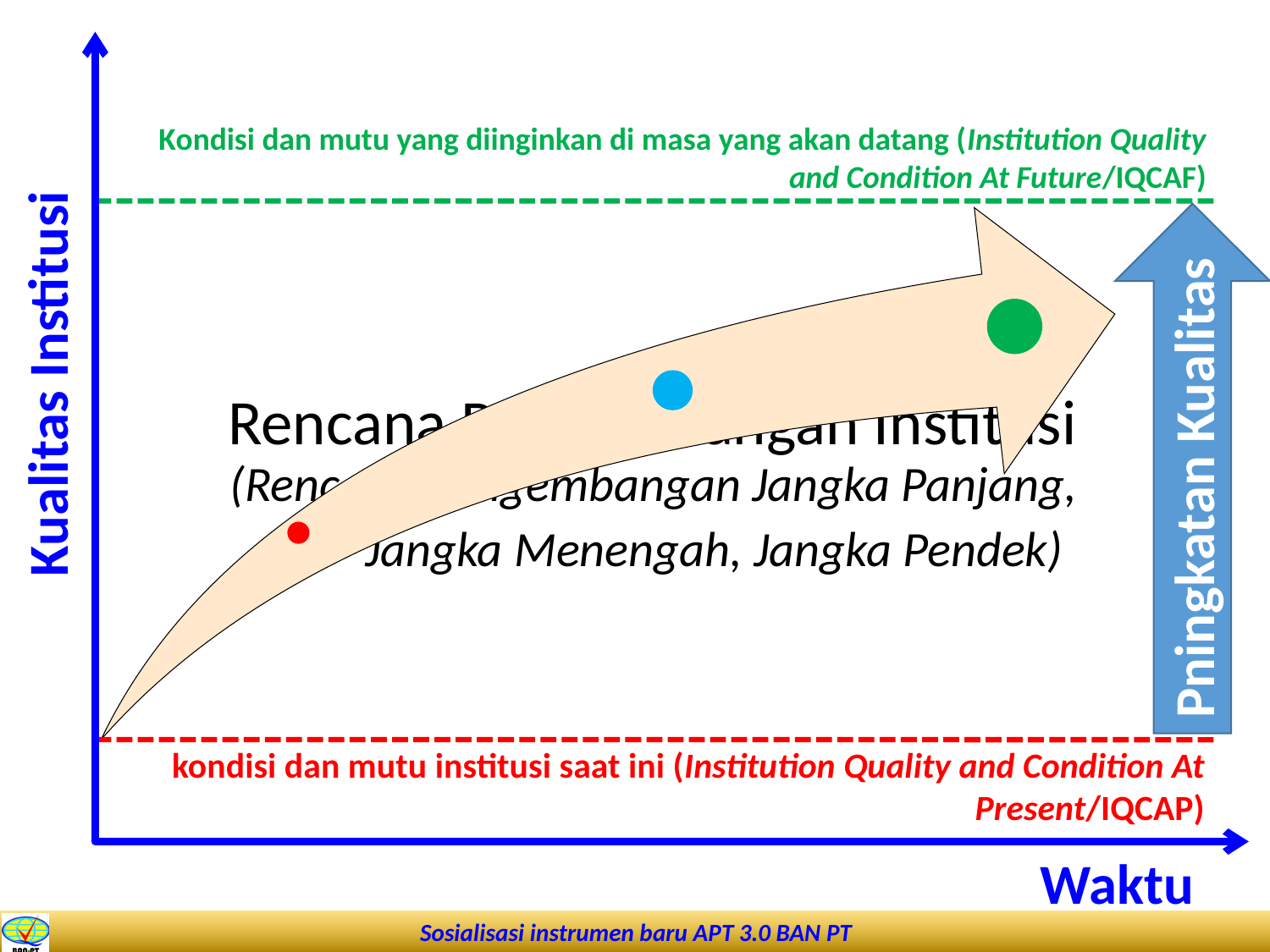

Kondisi dan mutu yang diinginkan di masa yang akan datang (Institution Quality and Condition At Future/IQCAF)
Kualitas Institusi

Pningkatan Kualitas

# Rencana Pengembangan Institusi (Rencana Pengembangan Jangka Panjang, Jangka Menengah, Jangka Pendek)
kondisi dan mutu institusi saat ini (Institution Quality and Condition At Present/IQCAP)

Waktu